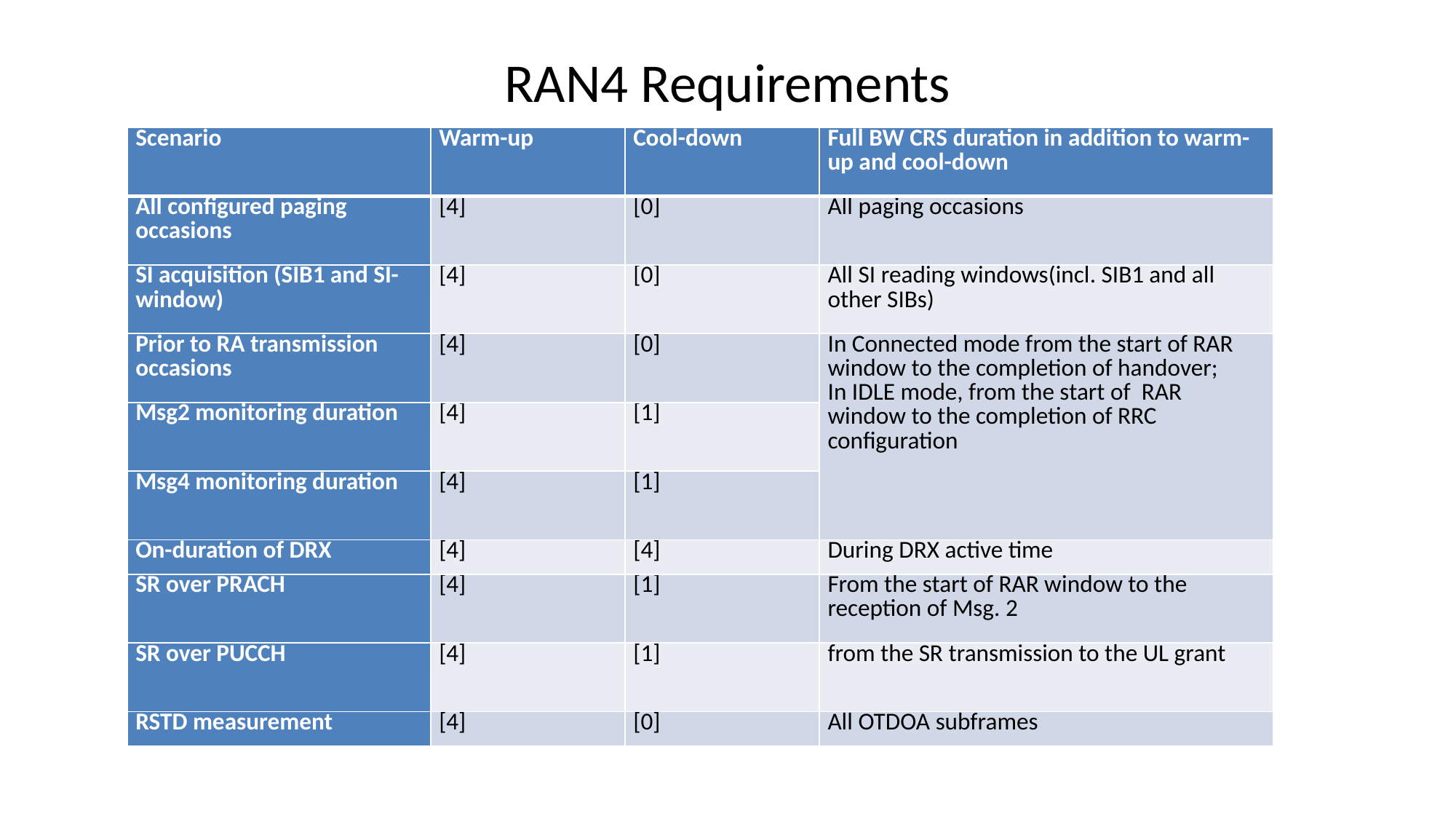

# RAN4 Requirements
| Scenario | Warm-up | Cool-down | Full BW CRS duration in addition to warm-up and cool-down |
| --- | --- | --- | --- |
| All configured paging occasions | [4] | [0] | All paging occasions |
| SI acquisition (SIB1 and SI-window) | [4] | [0] | All SI reading windows(incl. SIB1 and all other SIBs) |
| Prior to RA transmission occasions | [4] | [0] | In Connected mode from the start of RAR window to the completion of handover; In IDLE mode, from the start of RAR window to the completion of RRC configuration |
| Msg2 monitoring duration | [4] | [1] |  |
| Msg4 monitoring duration | [4] | [1] |  |
| On-duration of DRX | [4] | [4] | During DRX active time |
| SR over PRACH | [4] | [1] | From the start of RAR window to the reception of Msg. 2 |
| SR over PUCCH | [4] | [1] | from the SR transmission to the UL grant |
| RSTD measurement | [4] | [0] | All OTDOA subframes |